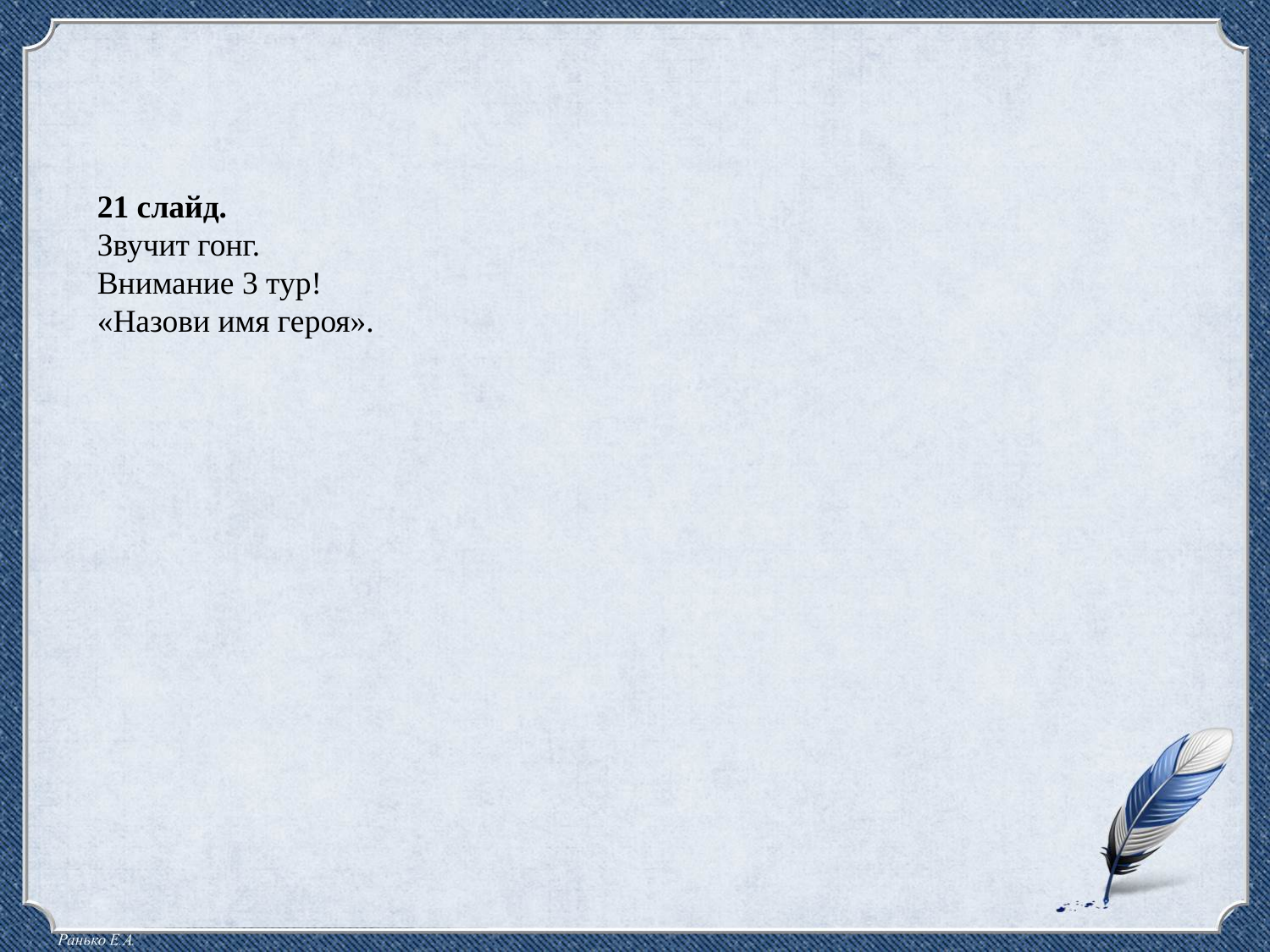

21 слайд.
Звучит гонг.
Внимание 3 тур!
«Назови имя героя».